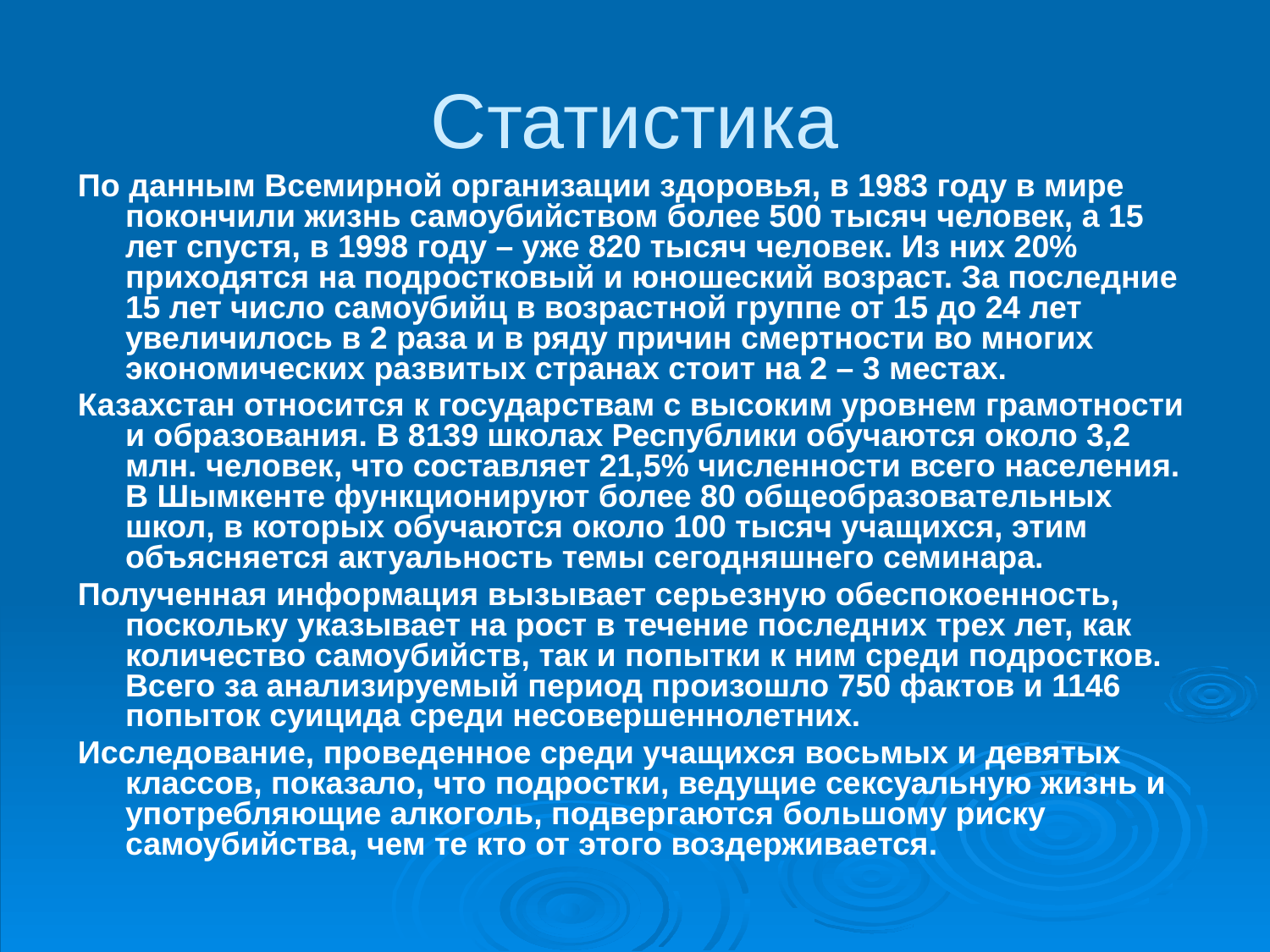

# Статистика
По данным Всемирной организации здоровья, в 1983 году в мире покончили жизнь самоубийством более 500 тысяч человек, а 15 лет спустя, в 1998 году – уже 820 тысяч человек. Из них 20% приходятся на подростковый и юношеский возраст. За последние 15 лет число самоубийц в возрастной группе от 15 до 24 лет увеличилось в 2 раза и в ряду причин смертности во многих экономических развитых странах стоит на 2 – 3 местах.
Казахстан относится к государствам с высоким уровнем грамотности и образования. В 8139 школах Республики обучаются около 3,2 млн. человек, что составляет 21,5% численности всего населения. В Шымкенте функционируют более 80 общеобразовательных школ, в которых обучаются около 100 тысяч учащихся, этим объясняется актуальность темы сегодняшнего семинара.
Полученная информация вызывает серьезную обеспокоенность, поскольку указывает на рост в течение последних трех лет, как количество самоубийств, так и попытки к ним среди подростков. Всего за анализируемый период произошло 750 фактов и 1146 попыток суицида среди несовершеннолетних.
Исследование, проведенное среди учащихся восьмых и девятых классов, показало, что подростки, ведущие сексуальную жизнь и употребляющие алкоголь, подвергаются большому риску самоубийства, чем те кто от этого воздерживается.